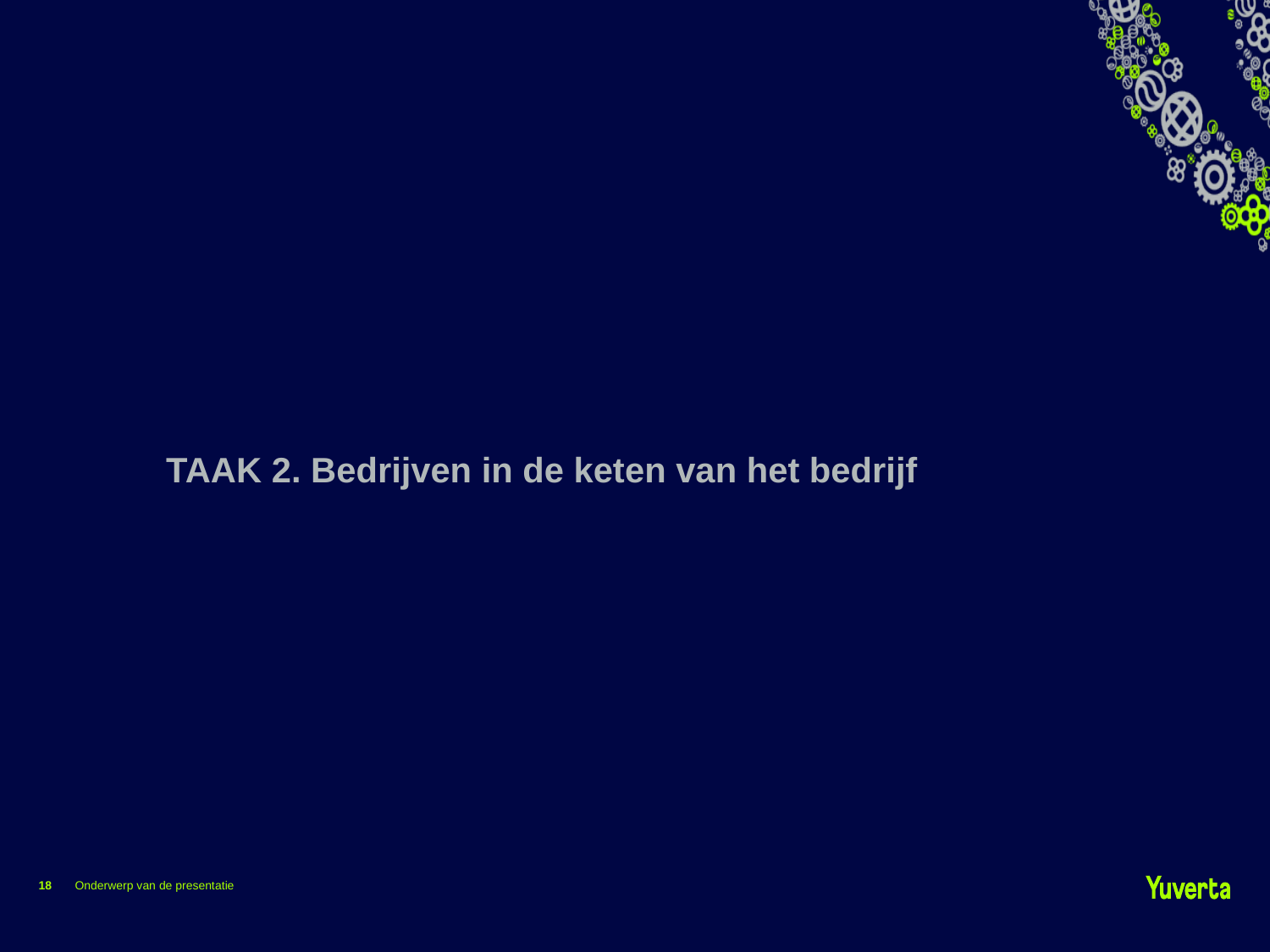

#
TAAK 2. Bedrijven in de keten van het bedrijf

18
Onderwerp van de presentatie
29-2-2024